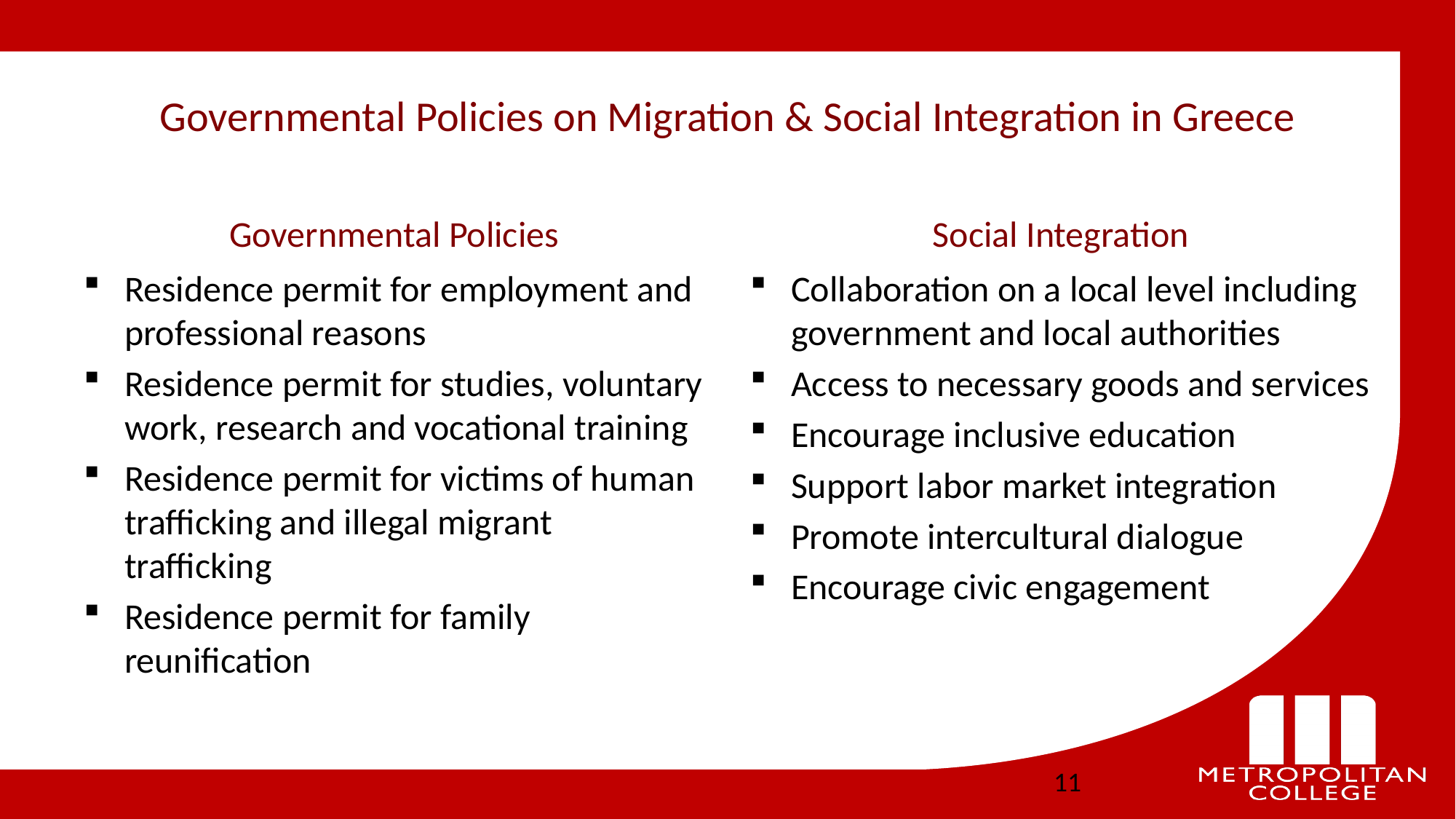

# Governmental Policies on Migration & Social Integration in Greece
Governmental Policies
Social Integration
Residence permit for employment and professional reasons
Residence permit for studies, voluntary work, research and vocational training
Residence permit for victims of human trafficking and illegal migrant trafficking
Residence permit for family reunification

Collaboration on a local level including government and local authorities
Access to necessary goods and services
Encourage inclusive education
Support labor market integration
Promote intercultural dialogue
Encourage civic engagement

11